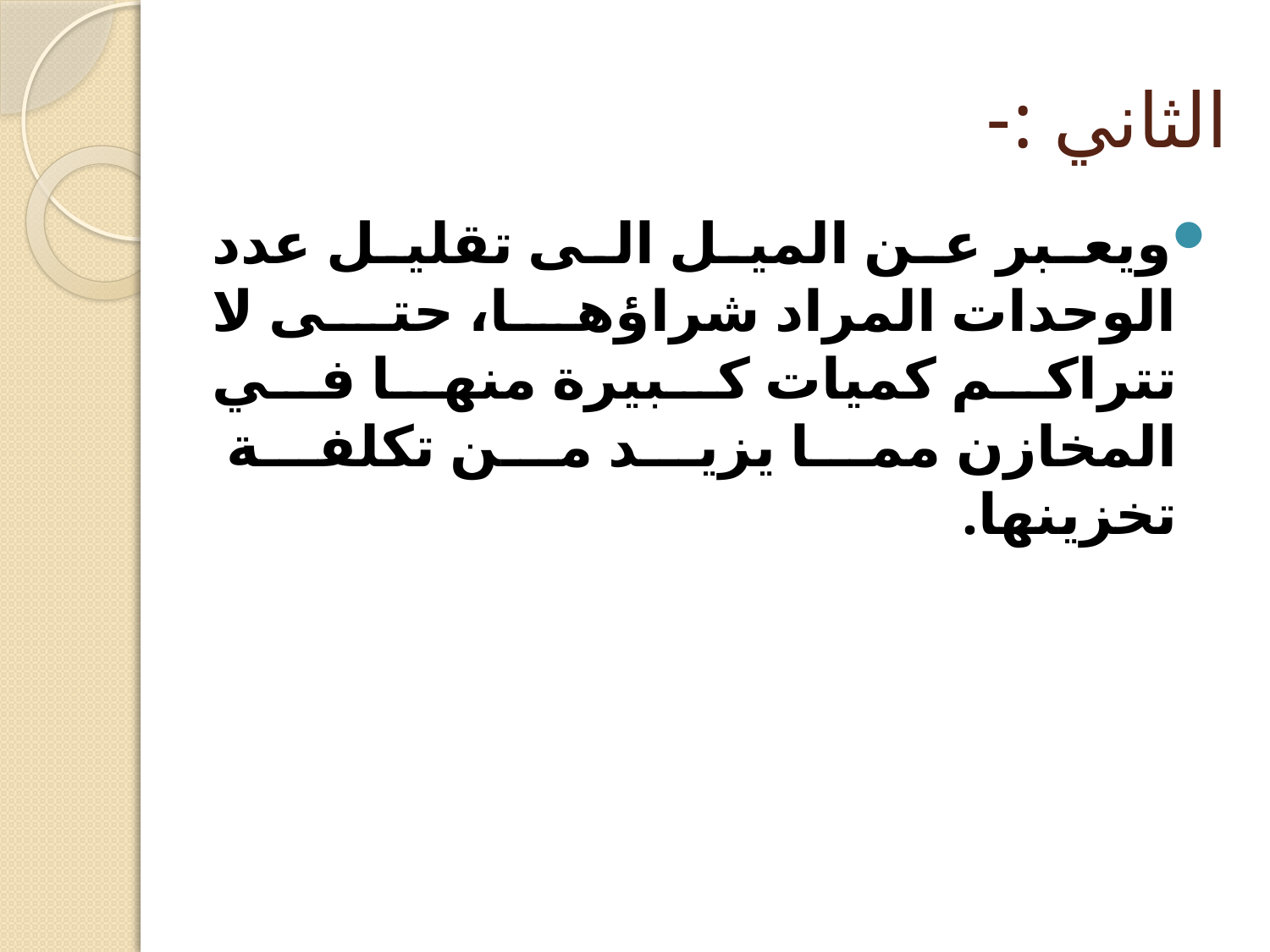

# الثاني :-
ويعبر عن الميل الى تقليل عدد الوحدات المراد شراؤها، حتى لا تتراكم كميات كبيرة منها في المخازن مما يزيد من تكلفة  تخزينها.